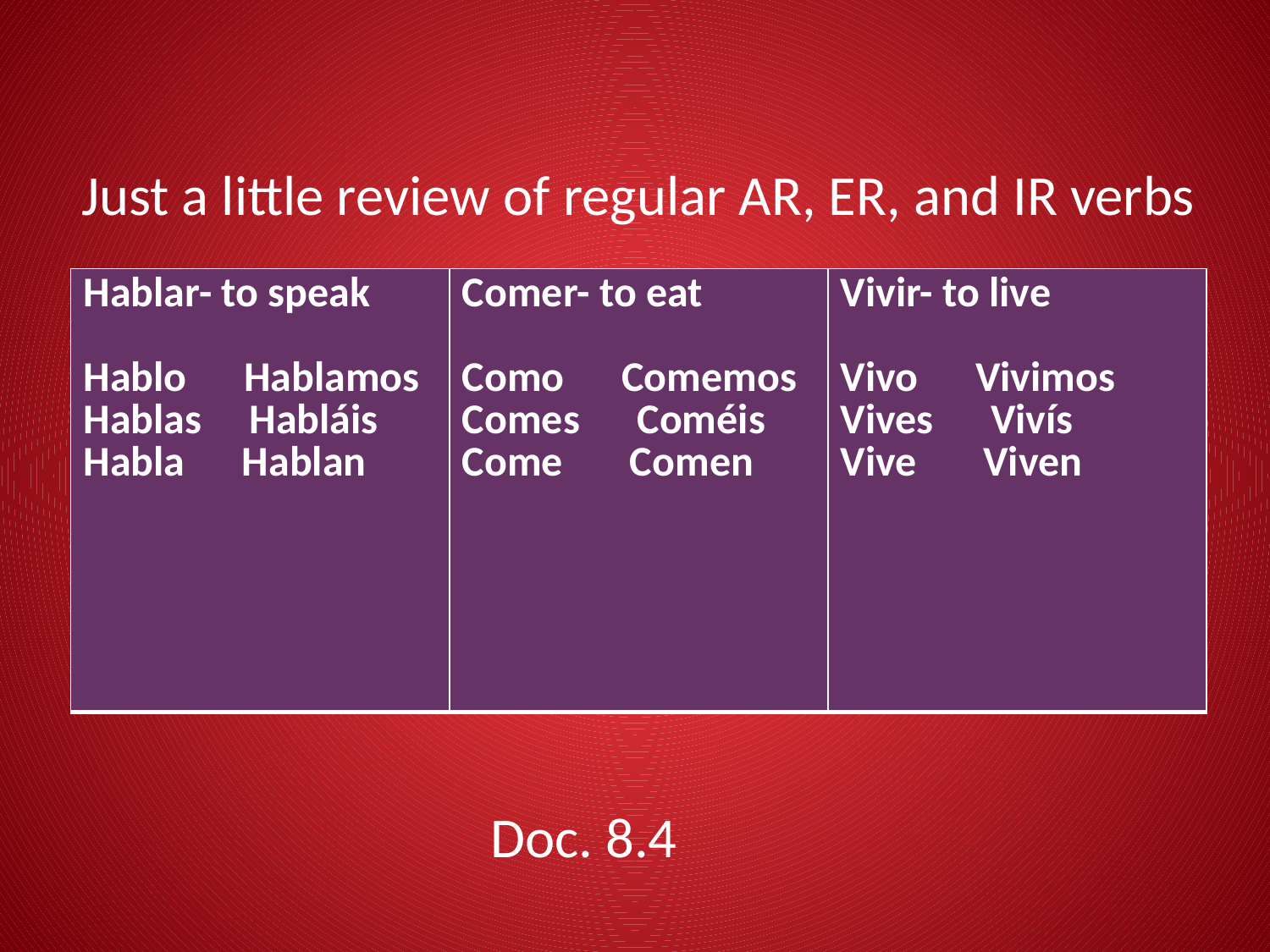

#
Just a little review of regular AR, ER, and IR verbs
| Hablar- to speak Hablo Hablamos Hablas Habláis Habla Hablan | Comer- to eat Como Comemos Comes Coméis Come Comen | Vivir- to live Vivo Vivimos Vives Vivís Vive Viven |
| --- | --- | --- |
Doc. 8.4